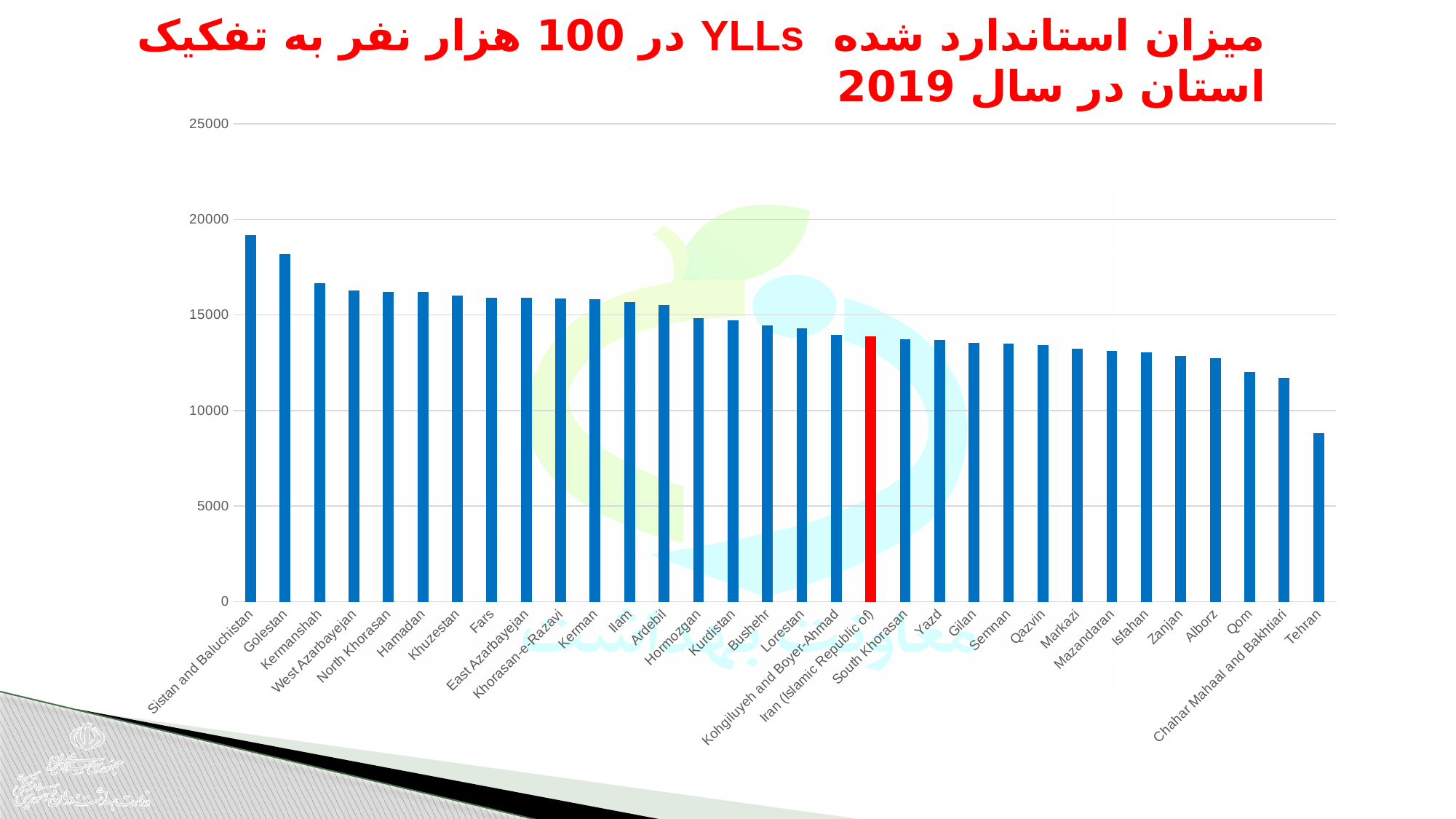

میزان استاندارد شده  YLLs در 100 هزار نفر به تفکیک استان در سال 2019

### Chart

| Category |  |
|---|---|
| Sistan and Baluchistan | 19156.2496273888 |
| Golestan | 18177.9133334238 |
| Kermanshah | 16651.0143259655 |
| West Azarbayejan | 16279.1705971365 |
| North Khorasan | 16213.650118572 |
| Hamadan | 16187.5185754107 |
| Khuzestan | 16026.3821231021 |
| Fars | 15904.5017236234 |
| East Azarbayejan | 15890.6956382798 |
| Khorasan-e-Razavi | 15869.1210228219 |
| Kerman | 15831.0852342959 |
| Ilam | 15657.6269356614 |
| Ardebil | 15517.8850494794 |
| Hormozgan | 14842.62278699 |
| Kurdistan | 14713.2539710118 |
| Bushehr | 14453.1731430575 |
| Lorestan | 14318.6785152614 |
| Kohgiluyeh and Boyer-Ahmad | 13957.3201182069 |
| Iran (Islamic Republic of) | 13892.0902643119 |
| South Khorasan | 13724.7277369166 |
| Yazd | 13683.1610898663 |
| Gilan | 13549.878866098 |
| Semnan | 13515.9667080541 |
| Qazvin | 13412.2401334839 |
| Markazi | 13220.8048772323 |
| Mazandaran | 13120.6182743748 |
| Isfahan | 13024.7046399416 |
| Zanjan | 12869.6264559693 |
| Alborz | 12751.3846853213 |
| Qom | 12026.5346825842 |
| Chahar Mahaal and Bakhtiari | 11725.2185523919 |
| Tehran | 8813.63533147809 |